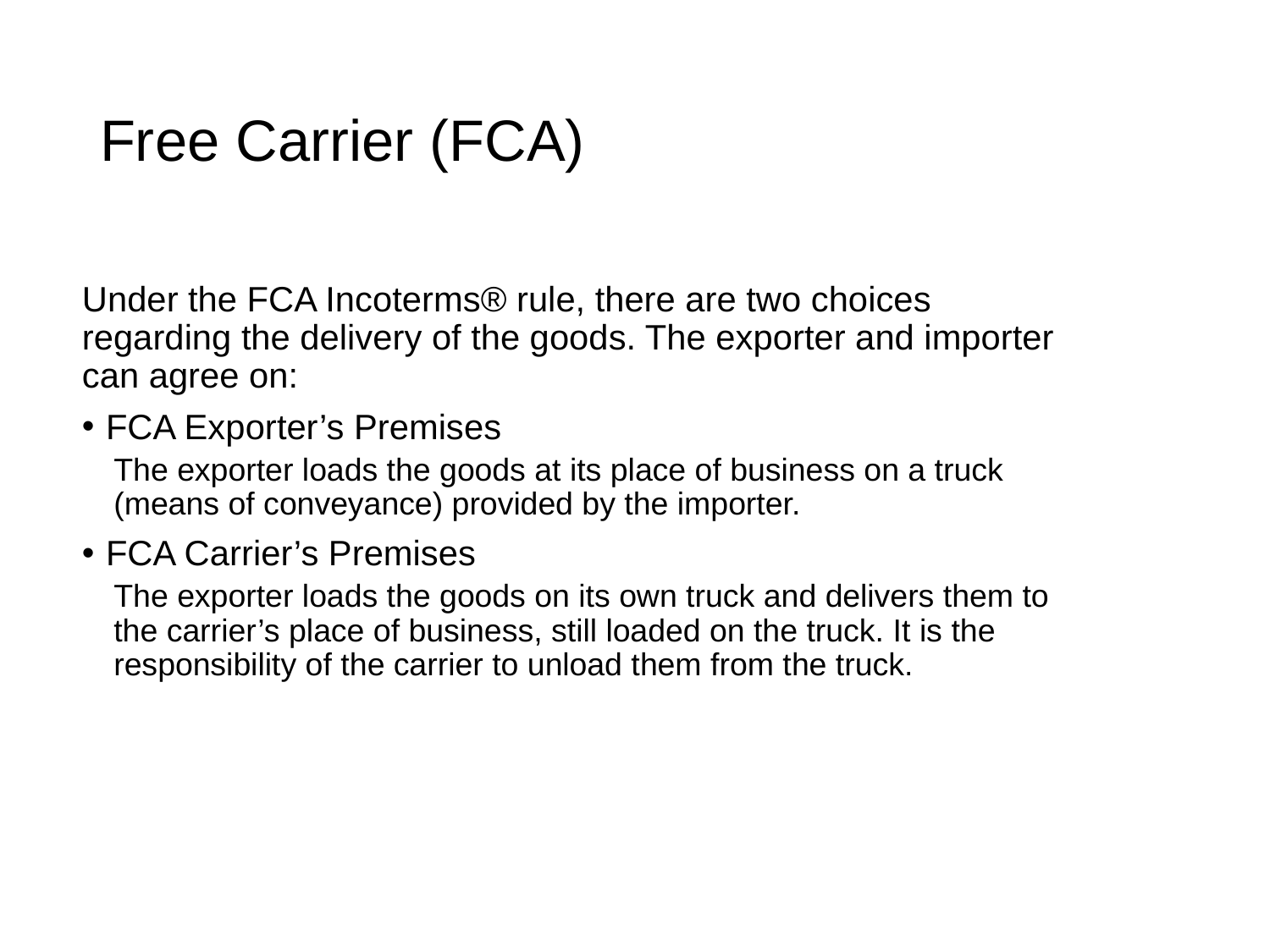

# Free Carrier (FCA)
Under the FCA Incoterms® rule, there are two choices regarding the delivery of the goods. The exporter and importer can agree on:
FCA Exporter’s Premises
The exporter loads the goods at its place of business on a truck (means of conveyance) provided by the importer.
FCA Carrier’s Premises
The exporter loads the goods on its own truck and delivers them to the carrier’s place of business, still loaded on the truck. It is the responsibility of the carrier to unload them from the truck.